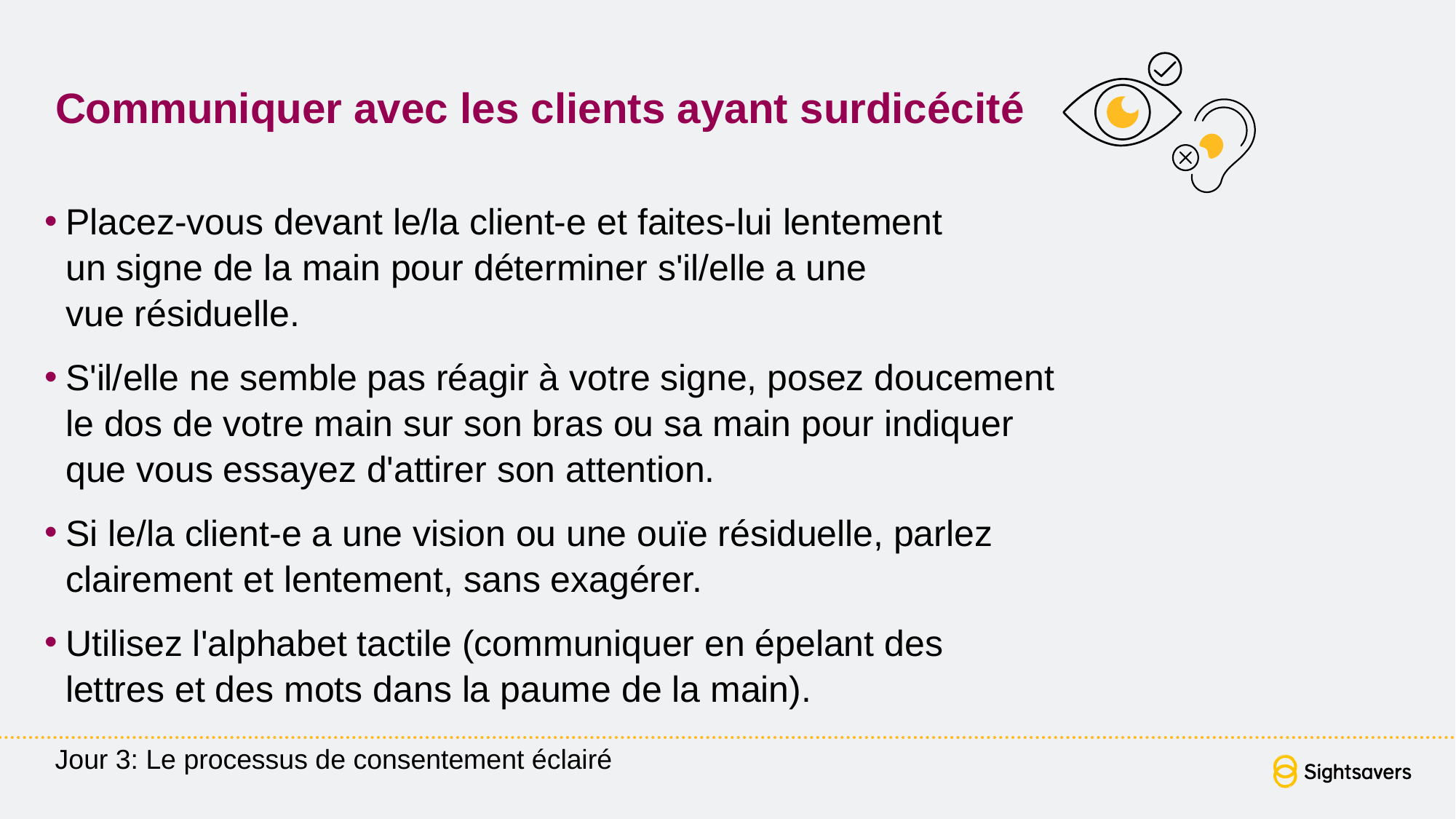

# Communiquer avec les clients ayant surdicécité

Placez-vous devant le/la client-e et faites-lui lentement
un signe de la main pour déterminer s'il/elle a une
vue résiduelle.
S'il/elle ne semble pas réagir à votre signe, posez doucement
le dos de votre main sur son bras ou sa main pour indiquer
que vous essayez d'attirer son attention.
Si le/la client-e a une vision ou une ouïe résiduelle, parlez clairement et lentement, sans exagérer.
Utilisez l'alphabet tactile (communiquer en épelant des
lettres et des mots dans la paume de la main).
Jour 3: Le processus de consentement éclairé